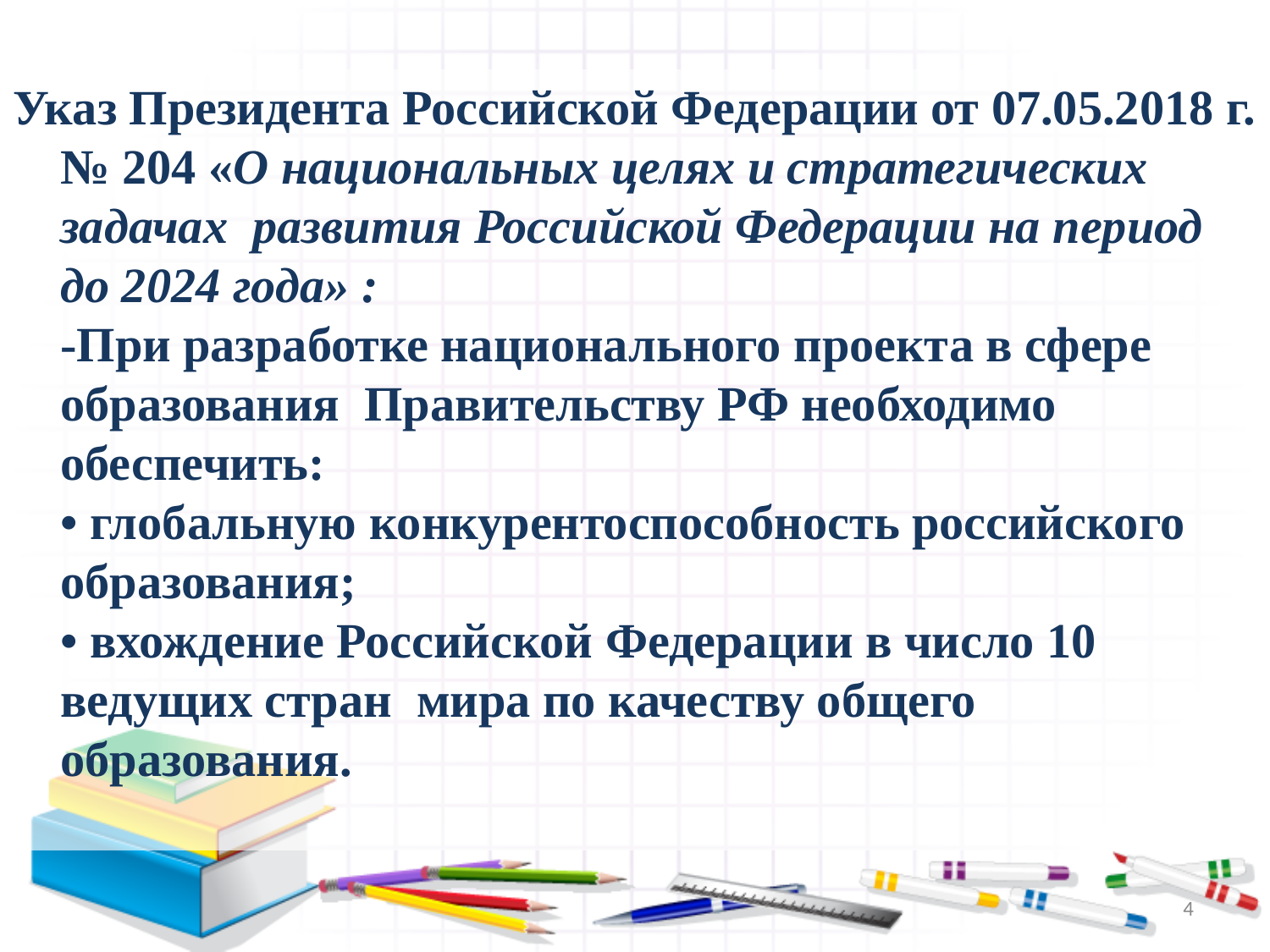

#
Указ Президента Российской Федерации от 07.05.2018 г. № 204 «О национальных целях и стратегических задачах  развития Российской Федерации на период до 2024 года» :
-При разработке национального проекта в сфере образования  Правительству РФ необходимо обеспечить:
• глобальную конкурентоспособность российского образования;
• вхождение Российской Федерации в число 10 ведущих стран  мира по качеству общего образования.
4